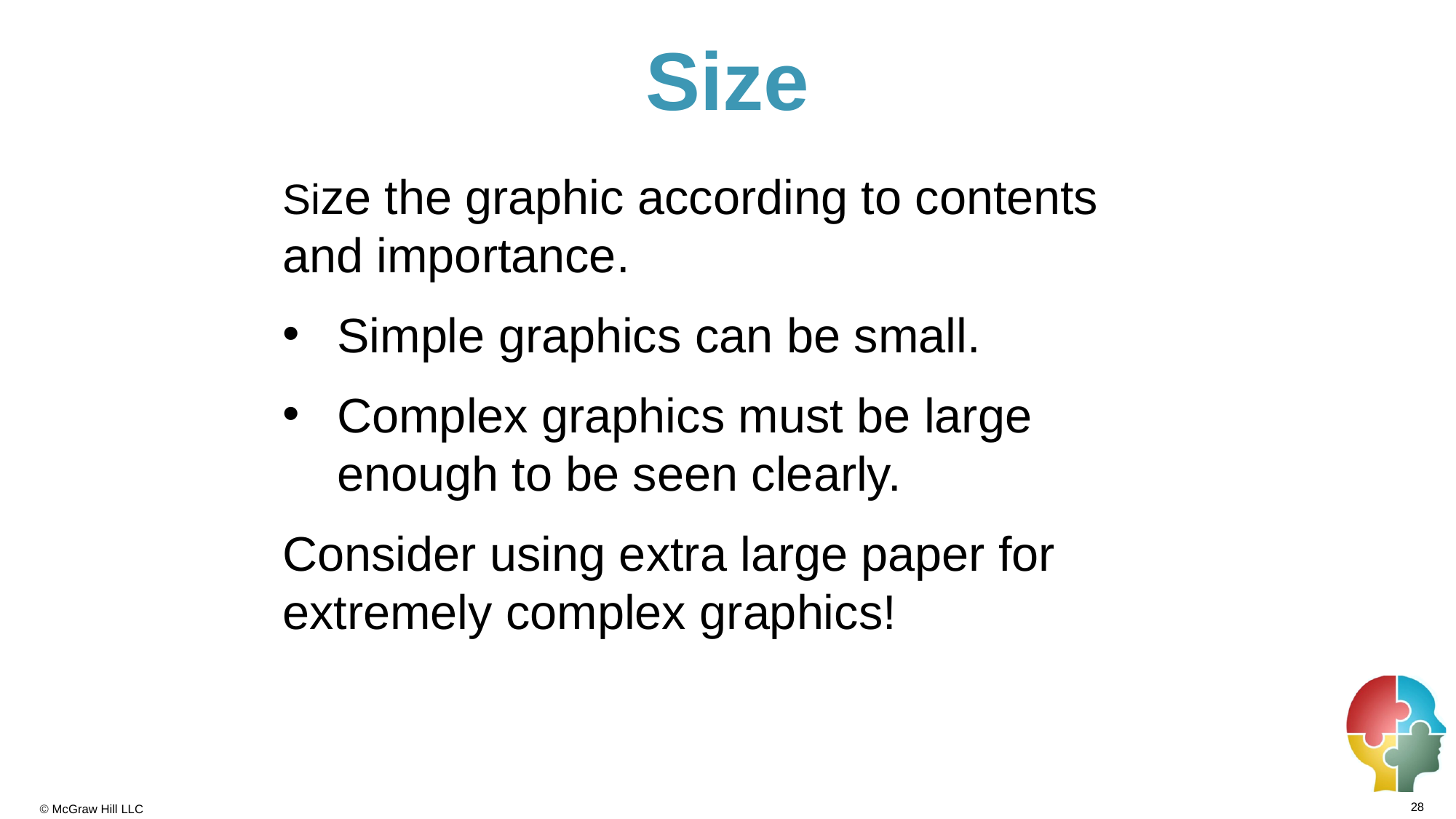

# Size
Size the graphic according to contents and importance.
Simple graphics can be small.
Complex graphics must be large enough to be seen clearly.
Consider using extra large paper for extremely complex graphics!
28